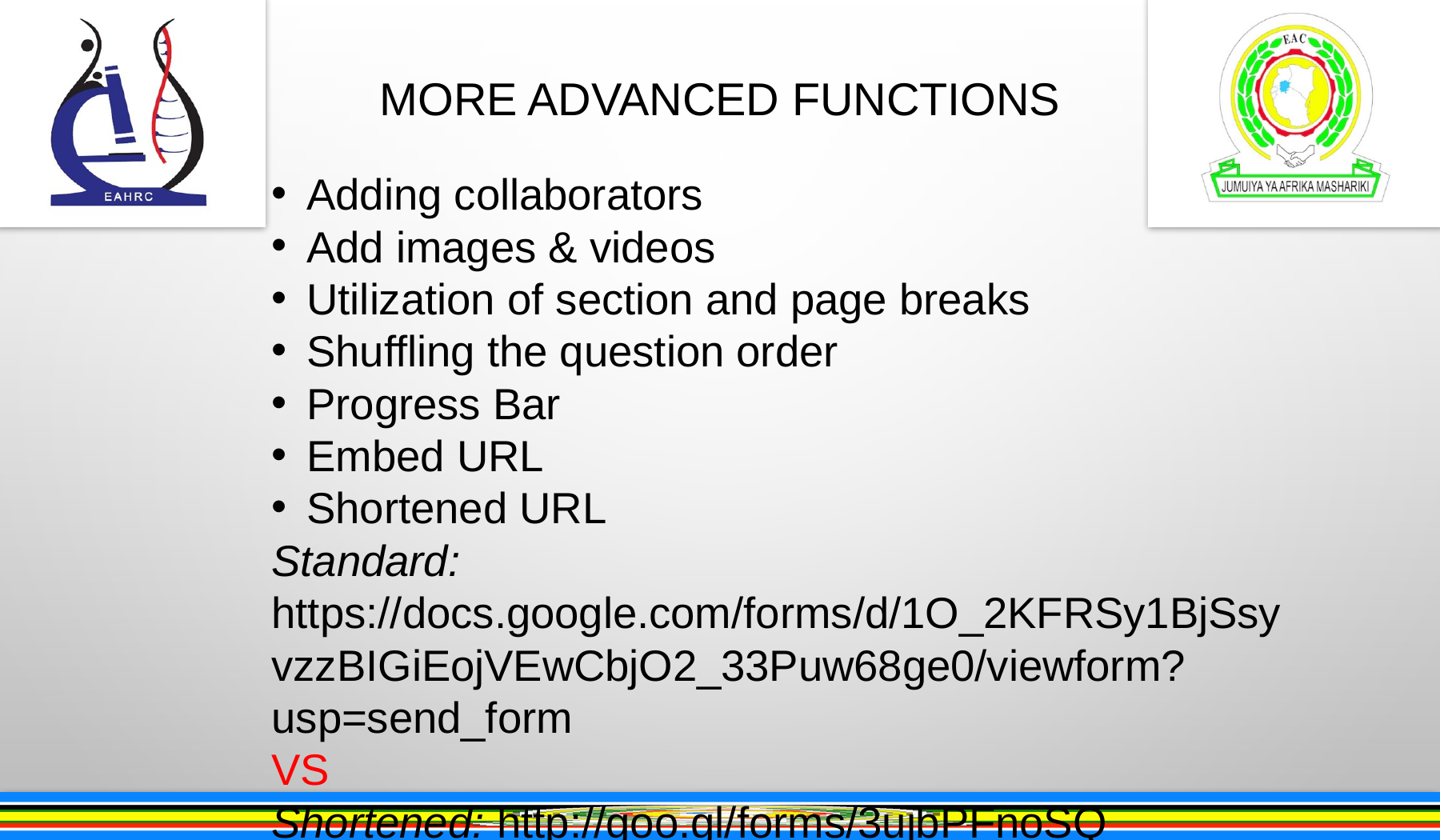

# More Advanced Functions
Adding collaborators
Add images & videos
Utilization of section and page breaks
Shuffling the question order
Progress Bar
Embed URL
Shortened URL
Standard: https://docs.google.com/forms/d/1O_2KFRSy1BjSsyvzzBIGiEojVEwCbjO2_33Puw68ge0/viewform?usp=send_form
VS
Shortened: http://goo.gl/forms/3ujbPFnoSQ